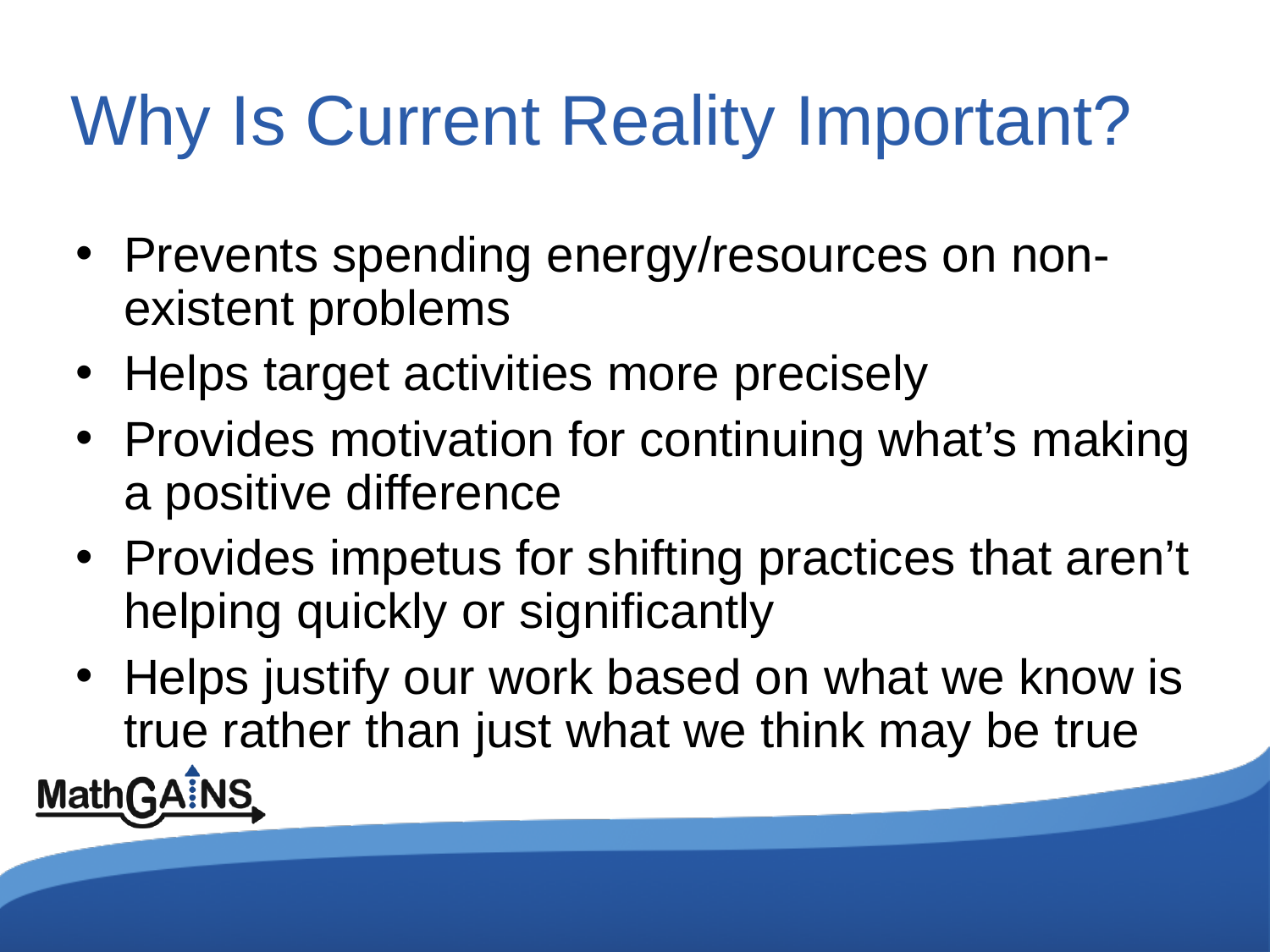

# Why Is Current Reality Important?
Prevents spending energy/resources on non-existent problems
Helps target activities more precisely
Provides motivation for continuing what’s making a positive difference
Provides impetus for shifting practices that aren’t helping quickly or significantly
Helps justify our work based on what we know is true rather than just what we think may be true